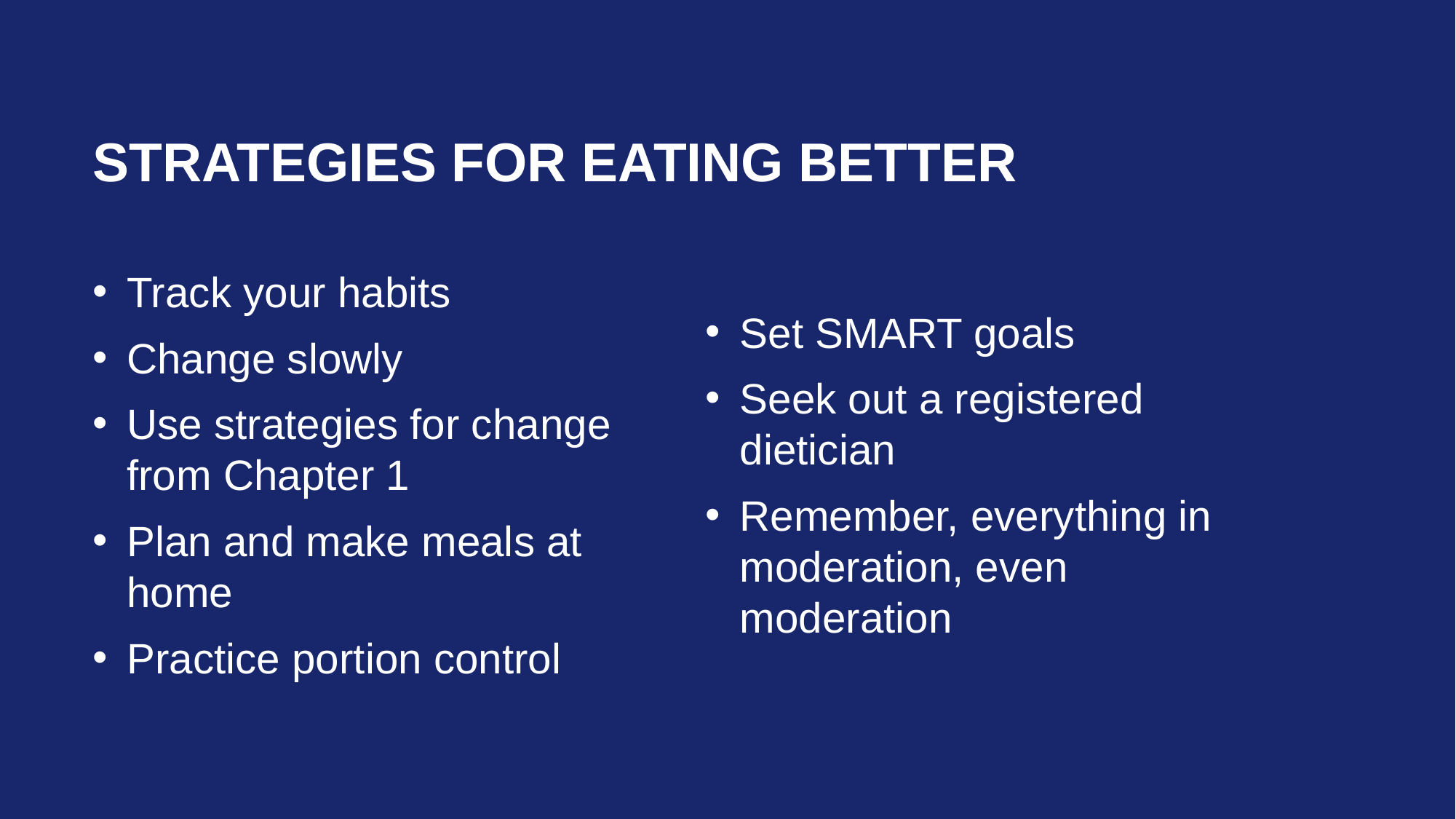

# Strategies for Eating better
Track your habits
Change slowly
Use strategies for change from Chapter 1
Plan and make meals at home
Practice portion control
Set SMART goals
Seek out a registered dietician
Remember, everything in moderation, even moderation